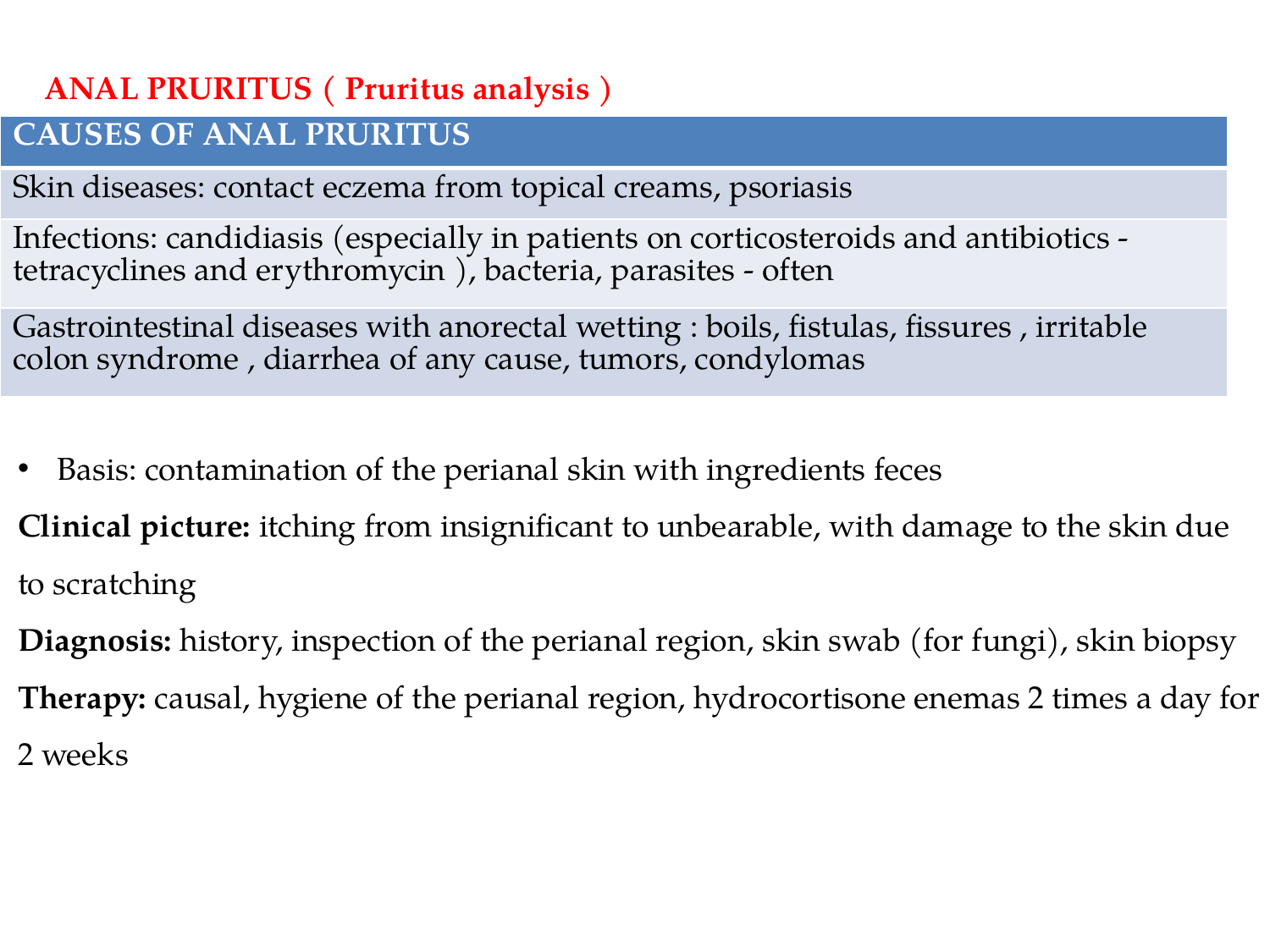

ANAL PRURITUS ( Pruritus analysis )

| CAUSES OF ANAL PRURITUS |
| --- |
| Skin diseases: contact eczema from topical creams, psoriasis |
| Infections: candidiasis (especially in patients on corticosteroids and antibiotics - tetracyclines and erythromycin ), bacteria, parasites - often |
| Gastrointestinal diseases with anorectal wetting : boils, fistulas, fissures , irritable colon syndrome , diarrhea of any cause, tumors, condylomas |
Basis: contamination of the perianal skin with ingredients feces
Clinical picture: itching from insignificant to unbearable, with damage to the skin due to scratching
Diagnosis: history, inspection of the perianal region, skin swab (for fungi), skin biopsy
Therapy: causal, hygiene of the perianal region, hydrocortisone enemas 2 times a day for 2 weeks